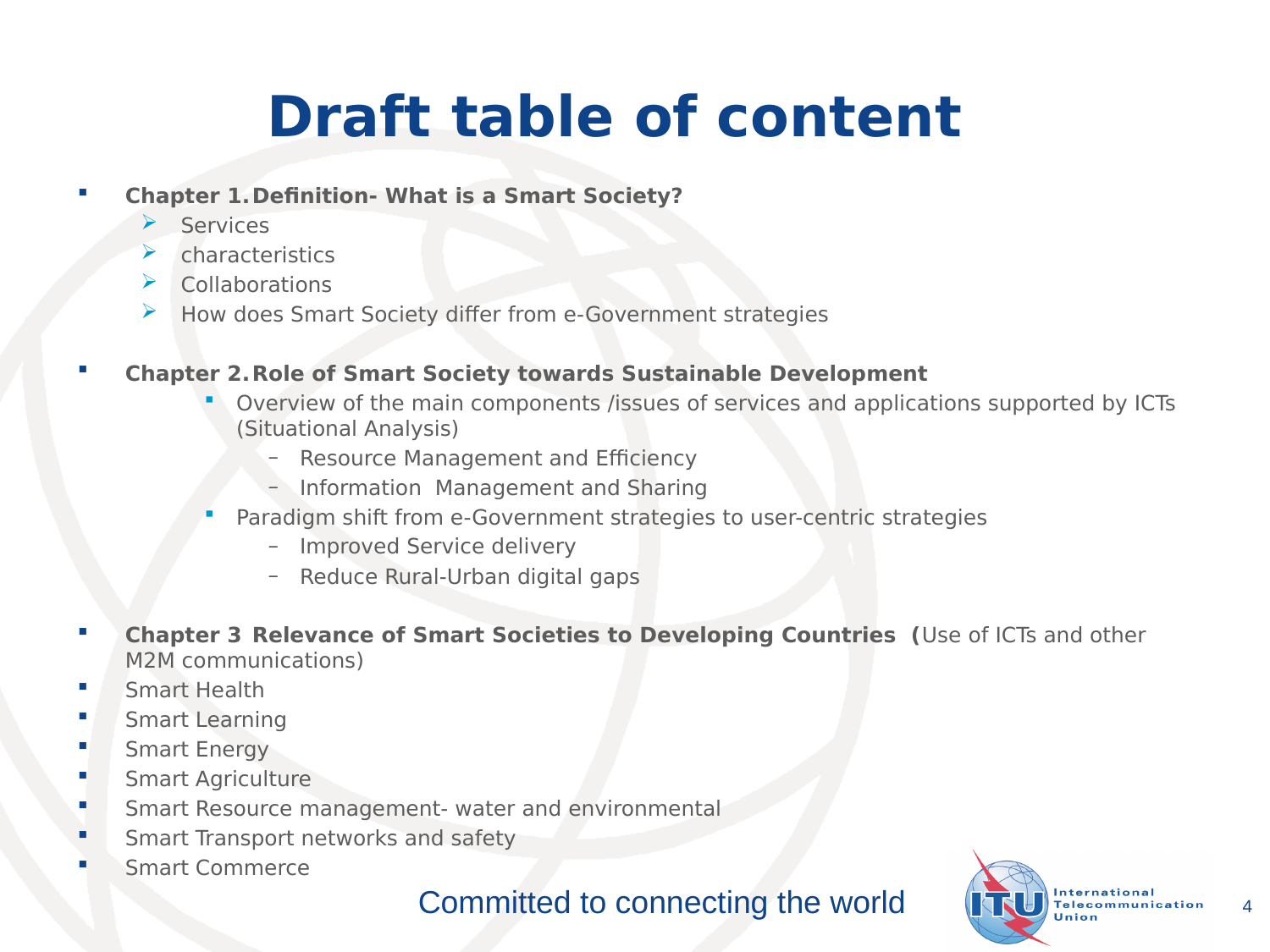

# Draft table of content
Chapter 1.	Definition- What is a Smart Society?
Services
characteristics
Collaborations
How does Smart Society differ from e-Government strategies

Chapter 2.	Role of Smart Society towards Sustainable Development
Overview of the main components /issues of services and applications supported by ICTs (Situational Analysis)
Resource Management and Efficiency
Information  Management and Sharing
Paradigm shift from e-Government strategies to user-centric strategies
Improved Service delivery
Reduce Rural-Urban digital gaps

Chapter 3	Relevance of Smart Societies to Developing Countries  (Use of ICTs and other M2M communications)
Smart Health
Smart Learning
Smart Energy
Smart Agriculture
Smart Resource management- water and environmental
Smart Transport networks and safety
Smart Commerce

4